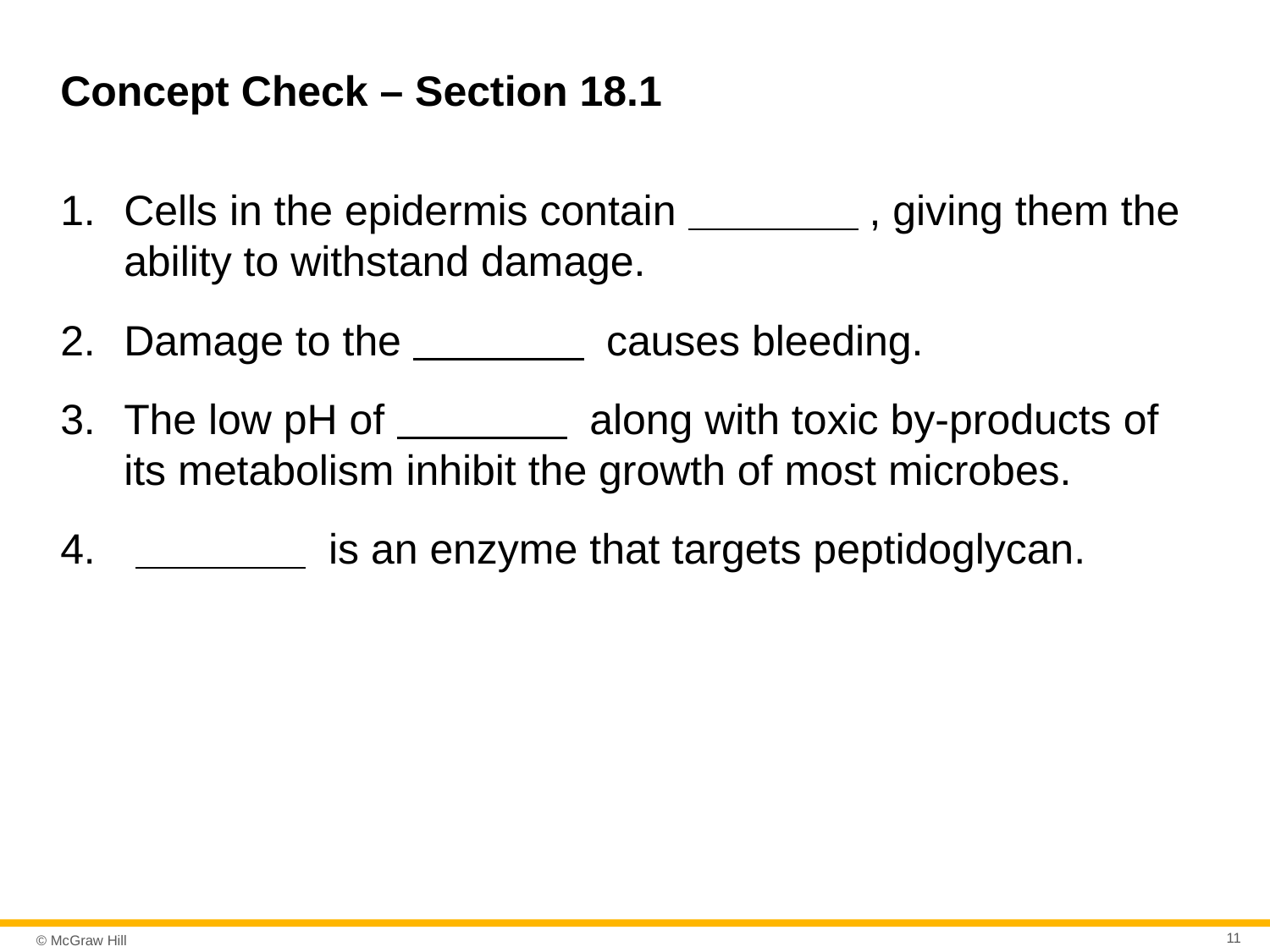

# Concept Check – Section 18.1
Cells in the epidermis contain Blank , giving them the ability to withstand damage.
Damage to the Blank  causes bleeding.
The low pH of Blank  along with toxic by-products of its metabolism inhibit the growth of most microbes.
 Blank  is an enzyme that targets peptidoglycan.